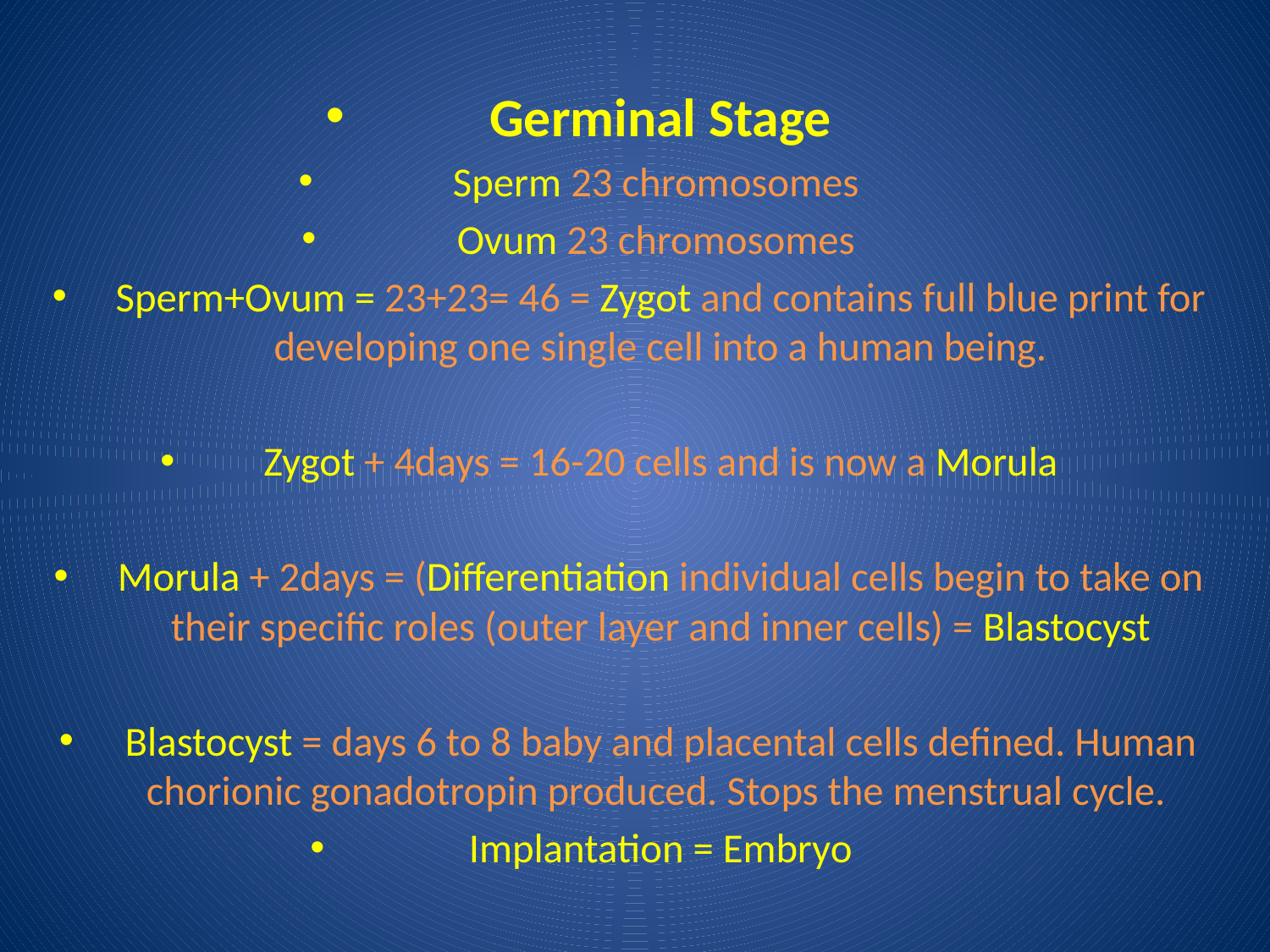

Germinal Stage
Sperm 23 chromosomes
Ovum 23 chromosomes
Sperm+Ovum = 23+23= 46 = Zygot and contains full blue print for developing one single cell into a human being.

Zygot + 4days = 16-20 cells and is now a Morula

Morula + 2days = (Differentiation individual cells begin to take on their specific roles (outer layer and inner cells) = Blastocyst

Blastocyst = days 6 to 8 baby and placental cells defined. Human chorionic gonadotropin produced. Stops the menstrual cycle.
Implantation = Embryo